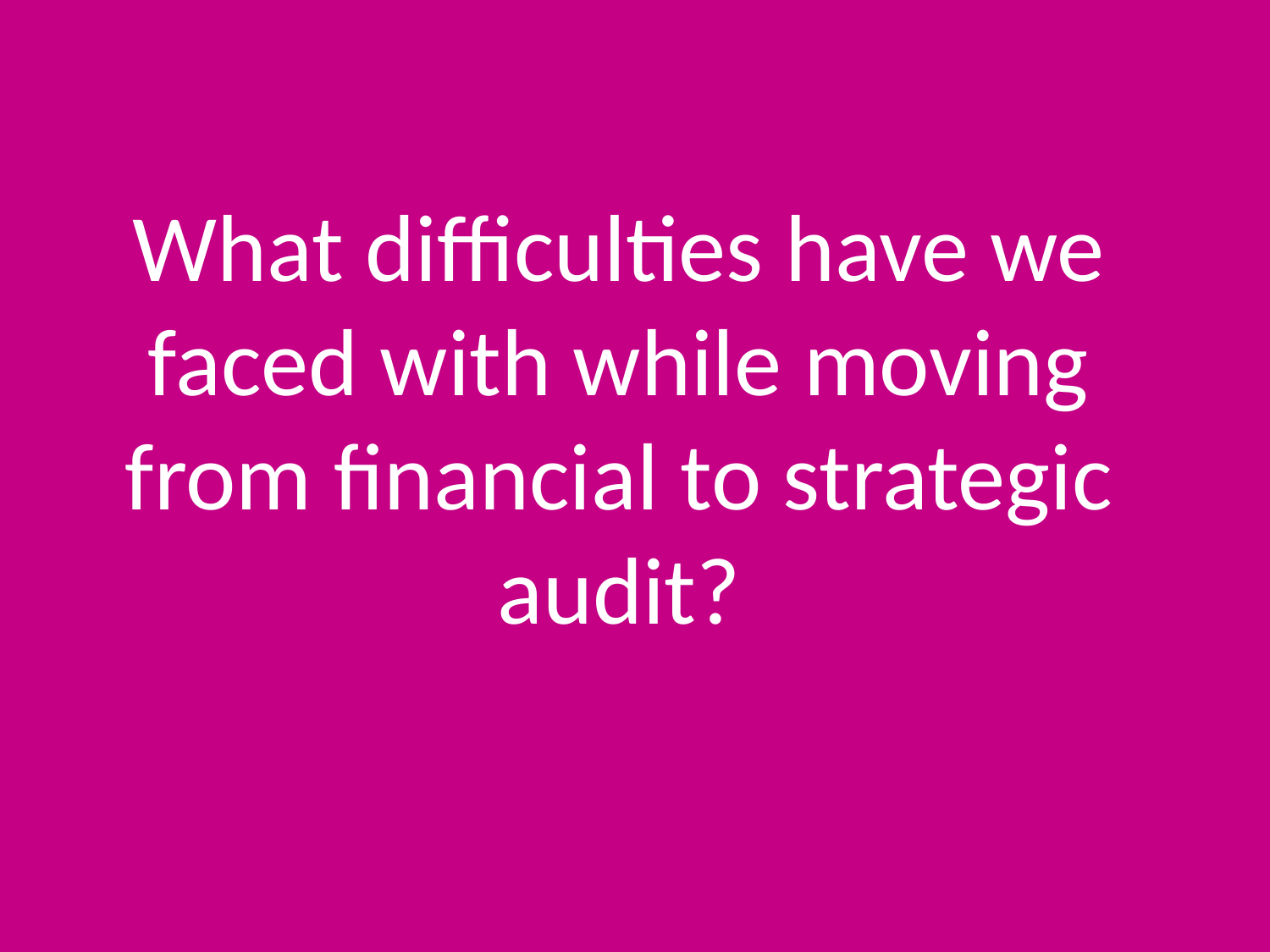

# What difficulties have we faced with while moving from financial to strategic audit?